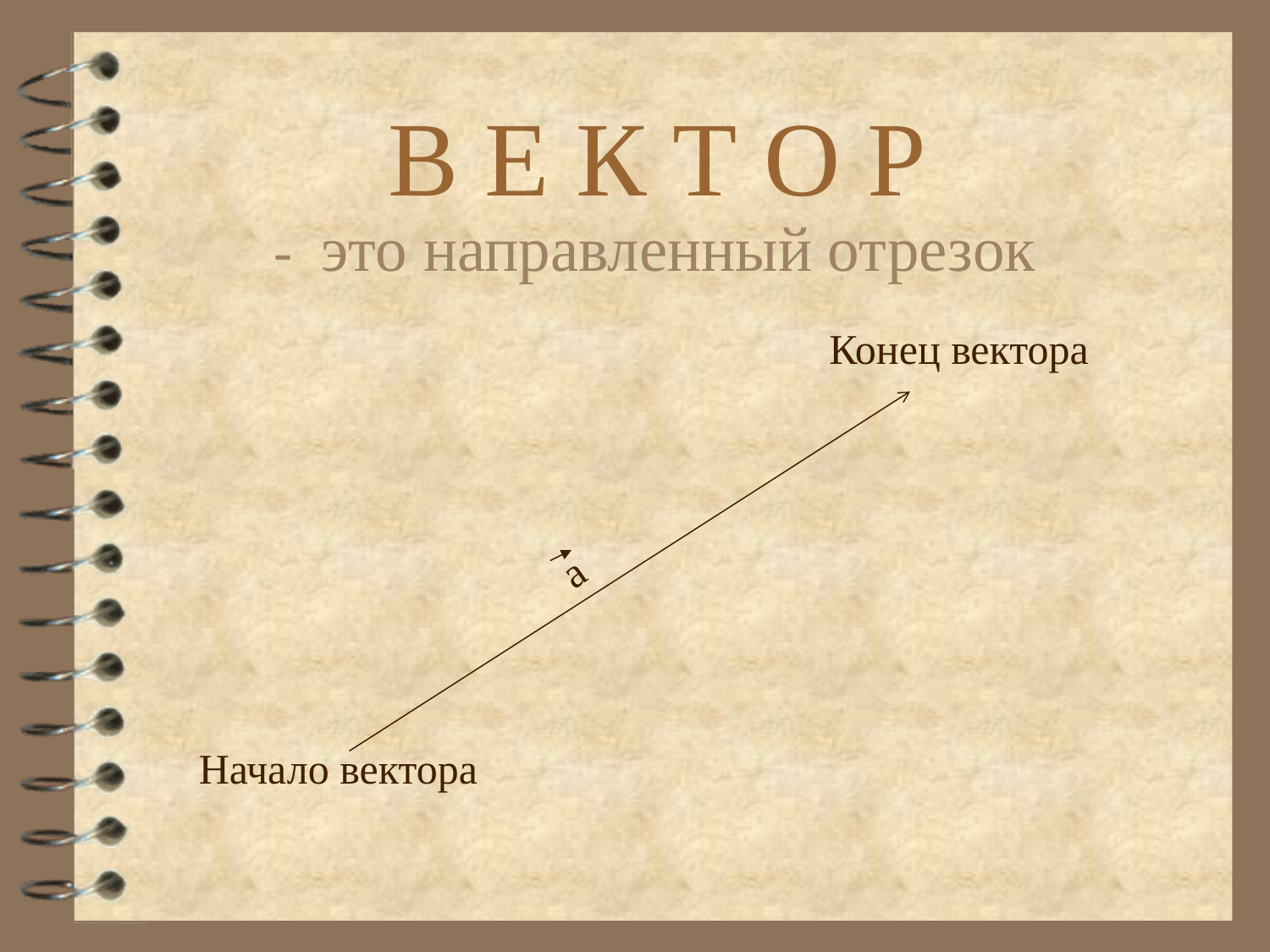

# В Е К Т О Р
 -  это направленный отрезок
Конец вектора

а

Начало вектора